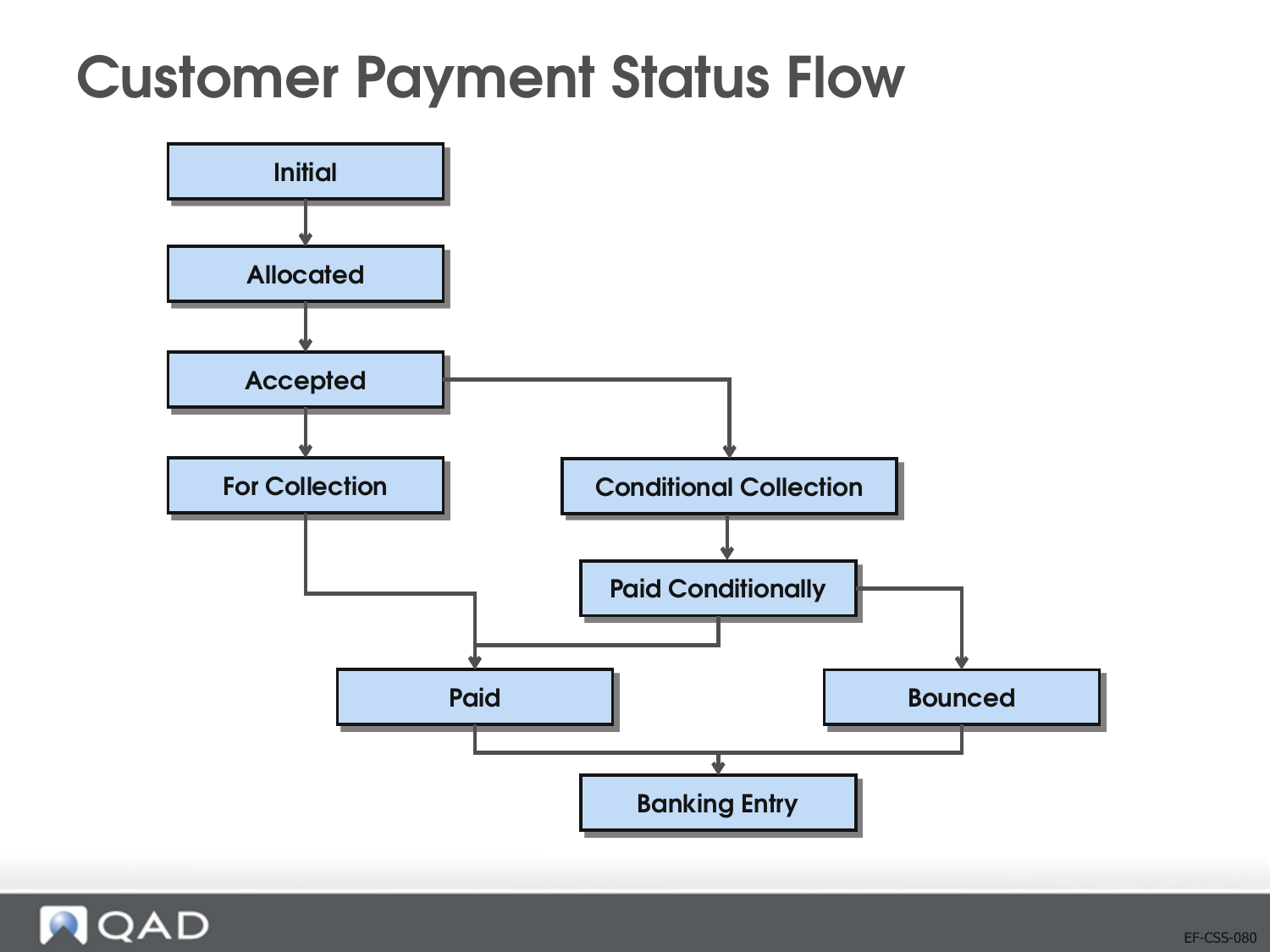

# Customer Payment Status Flow
Initial
Allocated
Accepted
For Collection
Conditional Collection
Paid Conditionally
Paid
Bounced
Banking Entry
EF-CSS-080